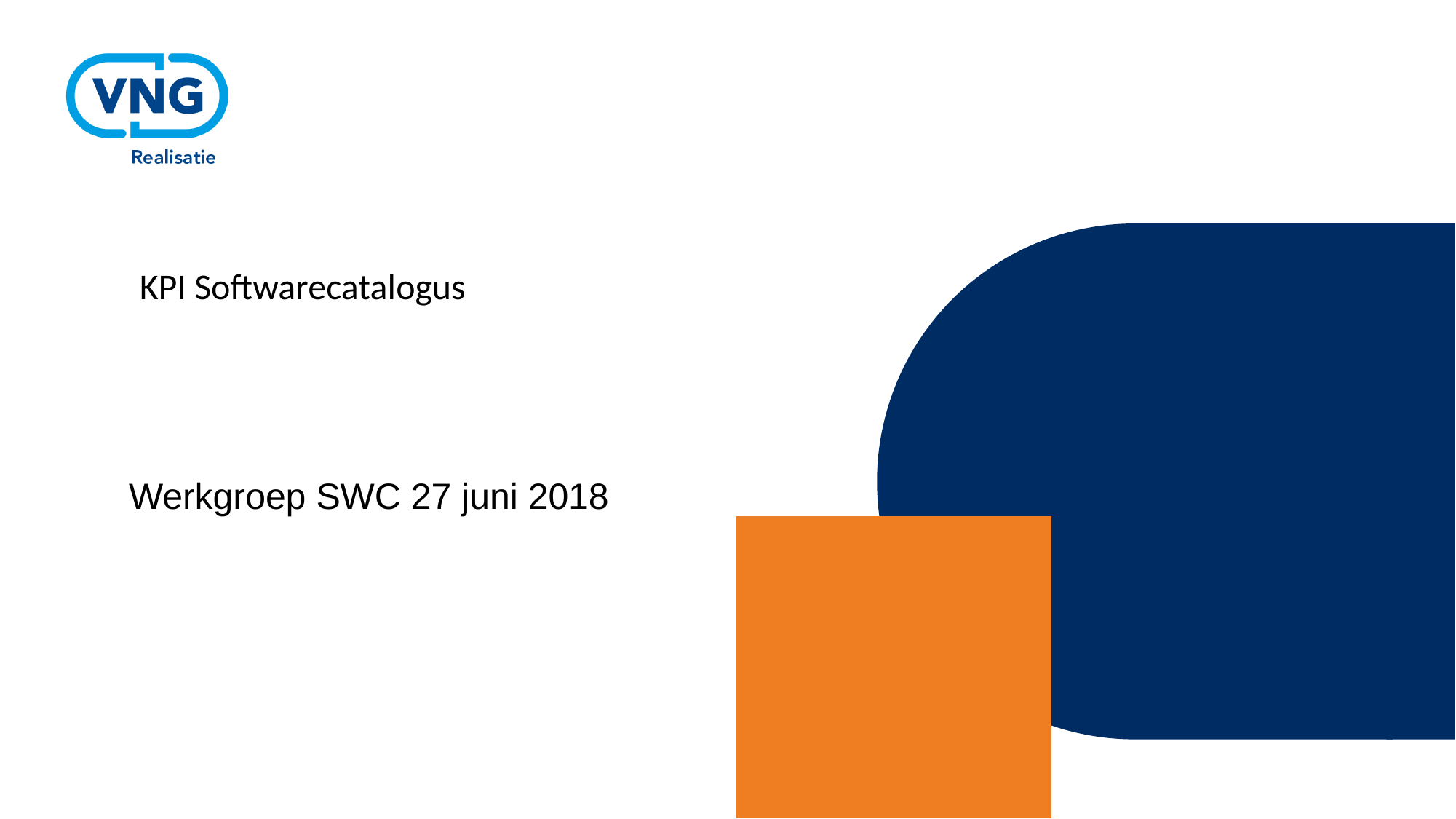

KPI Softwarecatalogus
Werkgroep SWC 27 juni 2018